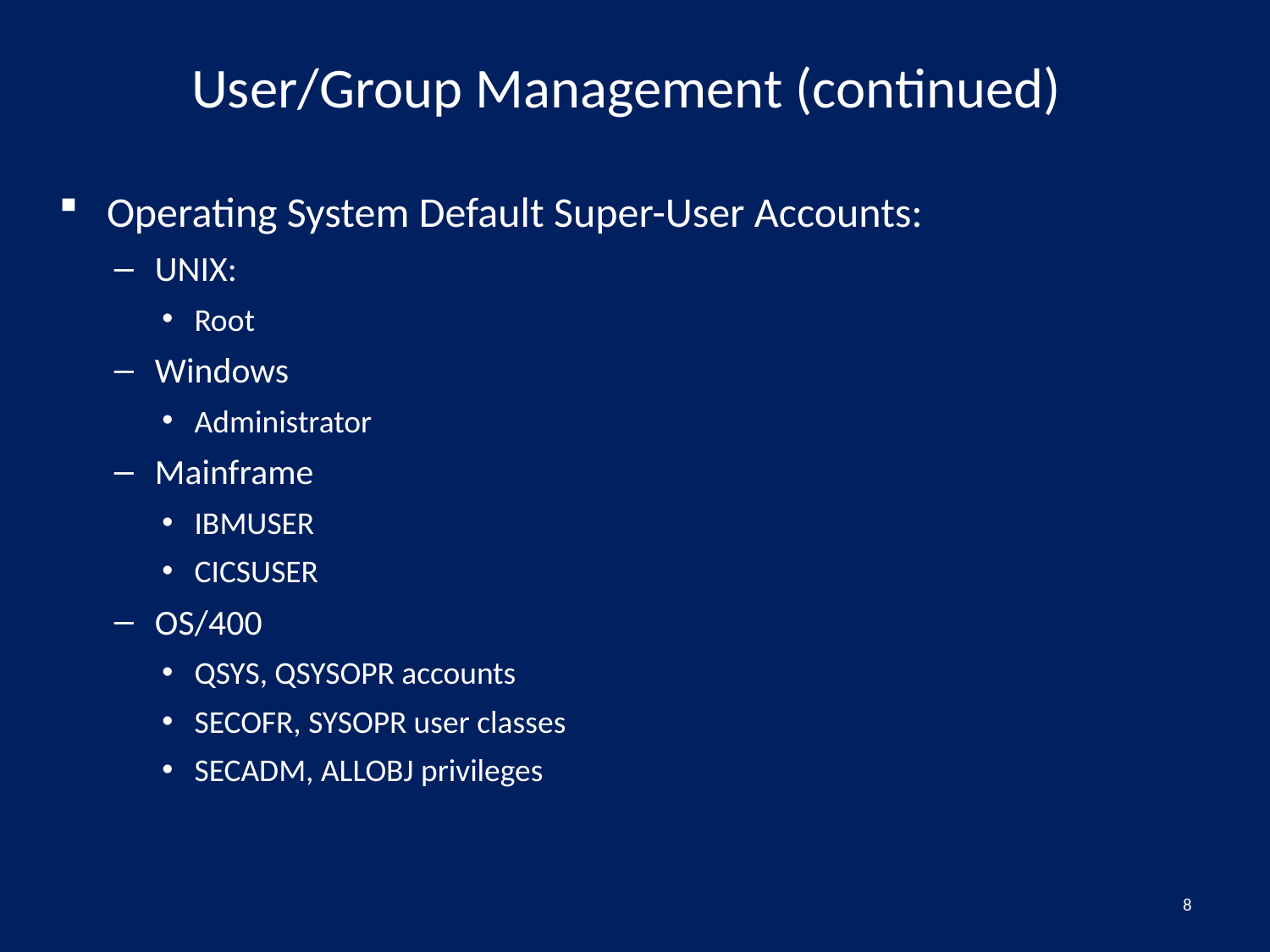

# User/Group Management (continued)
Operating System Default Super-User Accounts:
UNIX:
Root
Windows
Administrator
Mainframe
IBMUSER
CICSUSER
OS/400
QSYS, QSYSOPR accounts
SECOFR, SYSOPR user classes
SECADM, ALLOBJ privileges